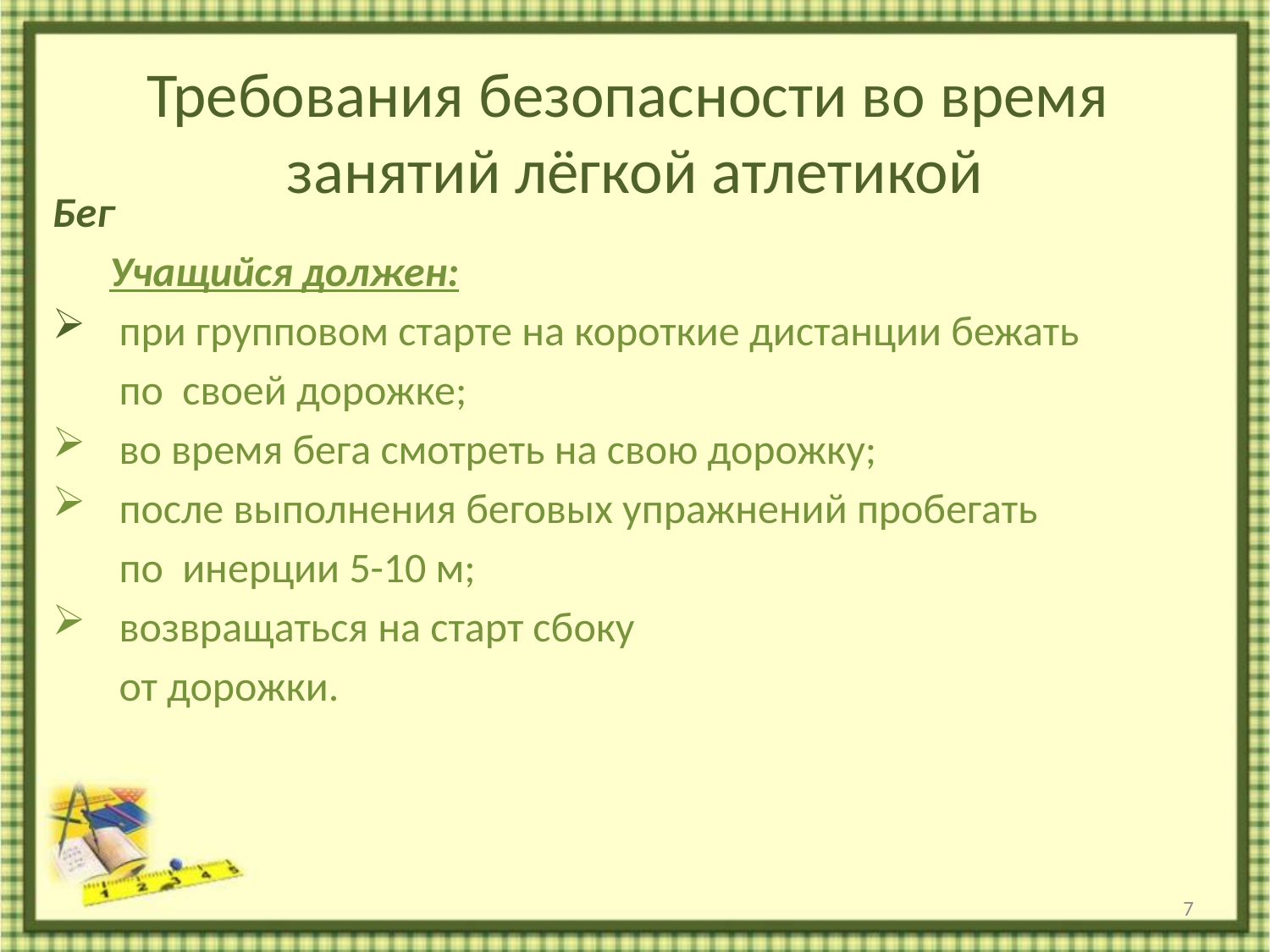

# Требования безопасности во время  занятий лёгкой атлетикой
Бег
      Учащийся должен:
  при групповом старте на короткие дистанции бежать
       по  своей дорожке;
  во время бега смотреть на свою дорожку;
  после выполнения беговых упражнений пробегать
       по  инерции 5-10 м;
  возвращаться на старт сбоку
       от дорожки.

7